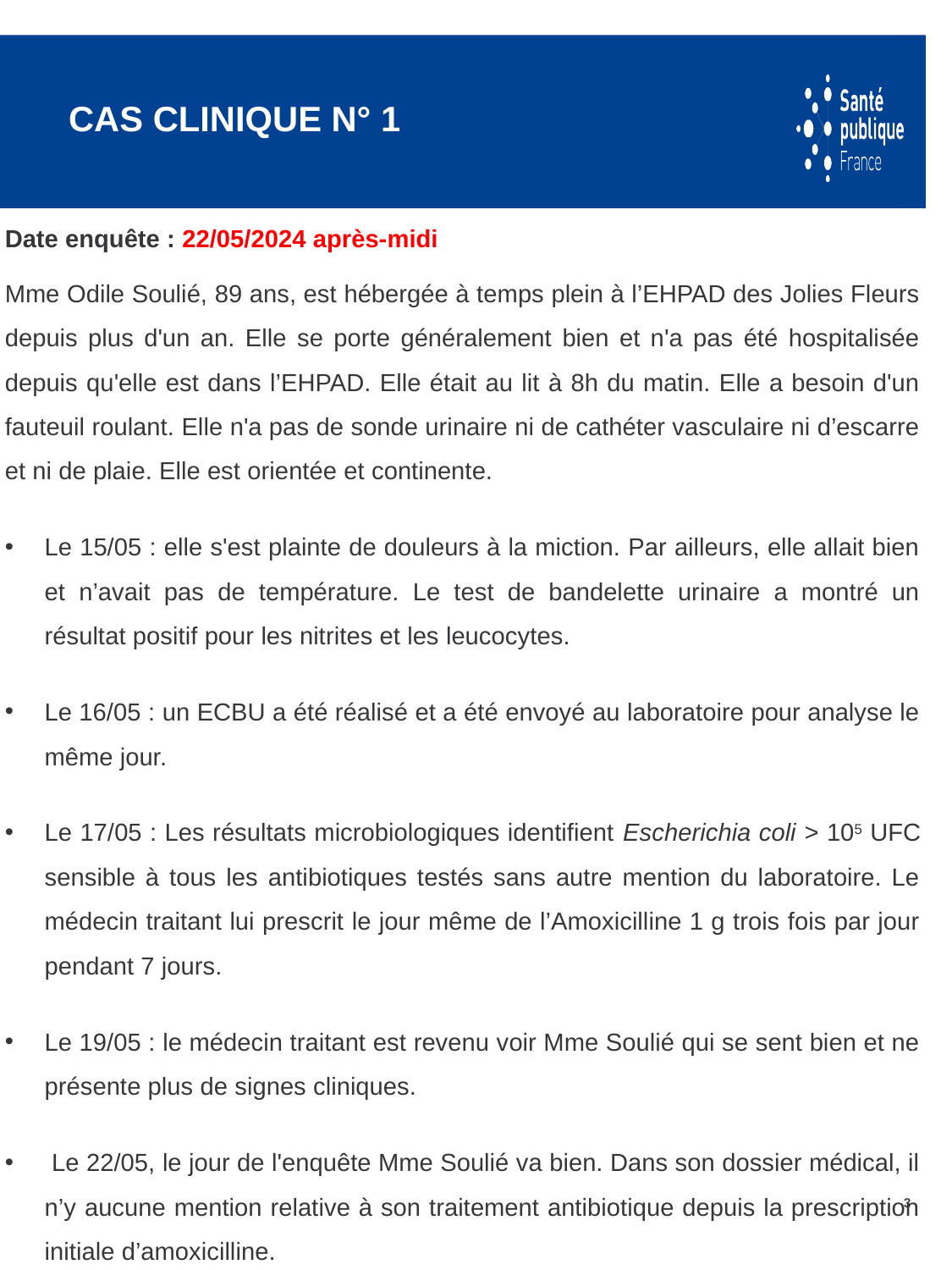

# Cas clinique n° 1
Date enquête : 22/05/2024 après-midi
Mme Odile Soulié, 89 ans, est hébergée à temps plein à l’EHPAD des Jolies Fleurs depuis plus d'un an. Elle se porte généralement bien et n'a pas été hospitalisée depuis qu'elle est dans l’EHPAD. Elle était au lit à 8h du matin. Elle a besoin d'un fauteuil roulant. Elle n'a pas de sonde urinaire ni de cathéter vasculaire ni d’escarre et ni de plaie. Elle est orientée et continente.
Le 15/05 : elle s'est plainte de douleurs à la miction. Par ailleurs, elle allait bien et n’avait pas de température. Le test de bandelette urinaire a montré un résultat positif pour les nitrites et les leucocytes.
Le 16/05 : un ECBU a été réalisé et a été envoyé au laboratoire pour analyse le même jour.
Le 17/05 : Les résultats microbiologiques identifient Escherichia coli > 105 UFC sensible à tous les antibiotiques testés sans autre mention du laboratoire. Le médecin traitant lui prescrit le jour même de l’Amoxicilline 1 g trois fois par jour pendant 7 jours.
Le 19/05 : le médecin traitant est revenu voir Mme Soulié qui se sent bien et ne présente plus de signes cliniques.
 Le 22/05, le jour de l'enquête Mme Soulié va bien. Dans son dossier médical, il n’y aucune mention relative à son traitement antibiotique depuis la prescription initiale d’amoxicilline.